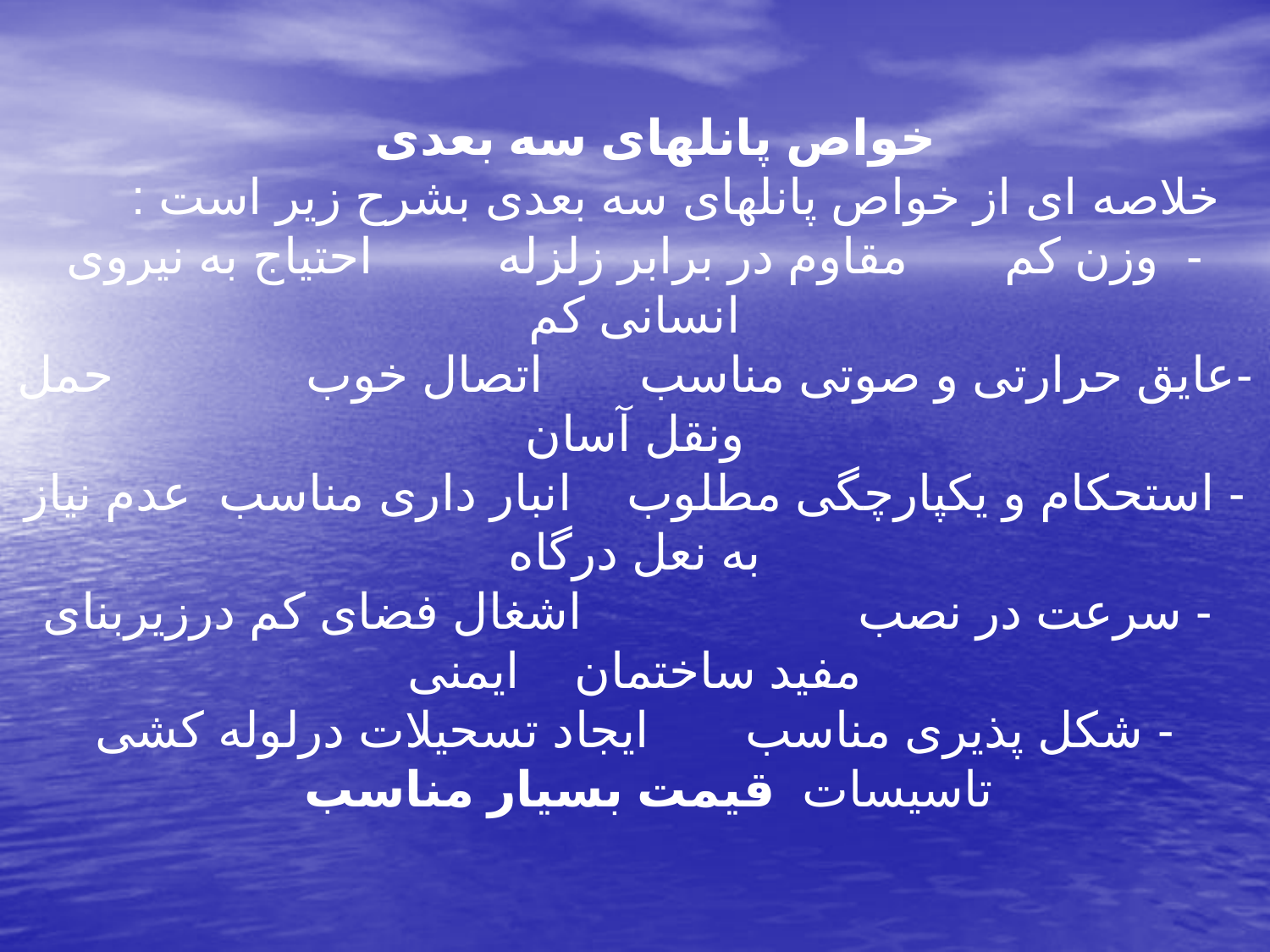

خواص پانلهای سه بعدی
خلاصه ای از خواص پانلهای سه بعدی بشرح زیر است :
-  وزن کم       مقاوم در برابر زلزله         احتیاج به نیروی انسانی کم
-عایق حرارتی و صوتی مناسب       اتصال خوب              حمل ونقل آسان
- استحکام و یکپارچگی مطلوب    انبار داری مناسب  عدم نیاز به نعل درگاه
 - سرعت در نصب                    اشغال فضای کم درزیربنای مفید ساختمان    ایمنی
- شکل پذیری مناسب       ایجاد تسحیلات درلوله کشی تاسیسات  قیمت بسیار مناسب